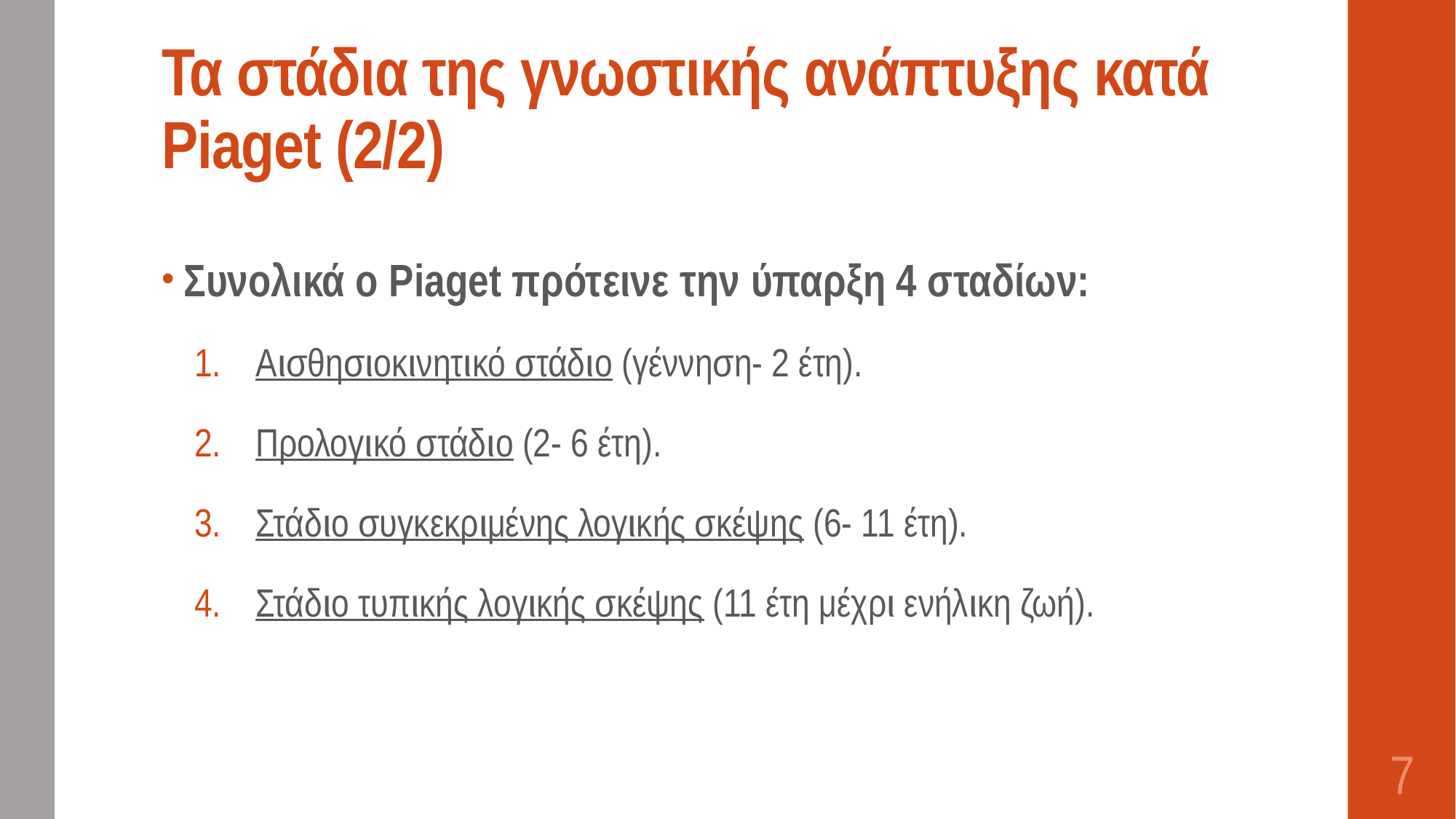

# Τα στάδια της γνωστικής ανάπτυξης κατά Piaget (2/2)
Συνολικά ο Piaget πρότεινε την ύπαρξη 4 σταδίων:
Αισθησιοκινητικό στάδιο (γέννηση- 2 έτη).
Προλογικό στάδιο (2- 6 έτη).
Στάδιο συγκεκριμένης λογικής σκέψης (6- 11 έτη).
Στάδιο τυπικής λογικής σκέψης (11 έτη μέχρι ενήλικη ζωή).

7